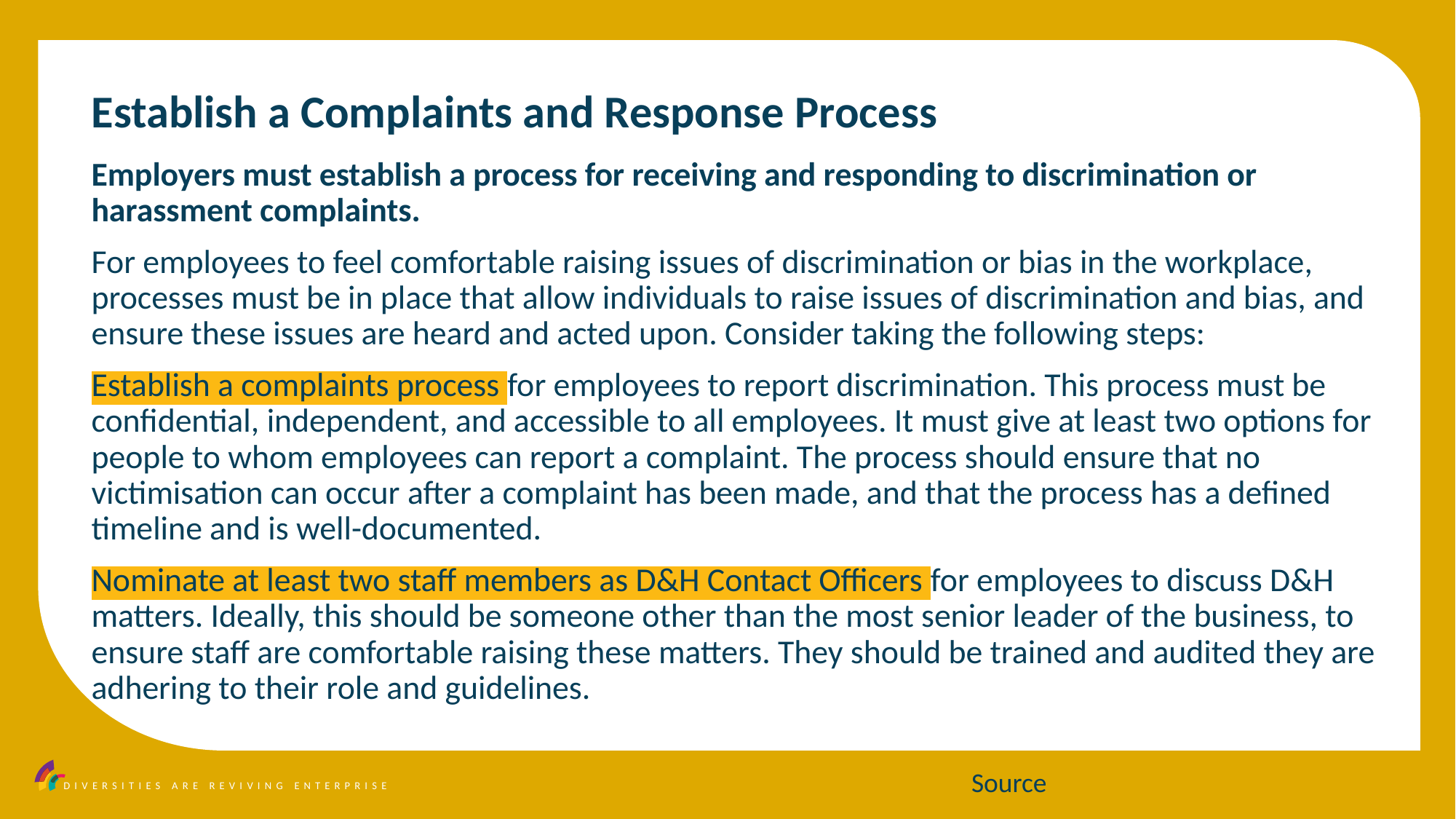

Establish a Complaints and Response Process
Employers must establish a process for receiving and responding to discrimination or harassment complaints.
For employees to feel comfortable raising issues of discrimination or bias in the workplace, processes must be in place that allow individuals to raise issues of discrimination and bias, and ensure these issues are heard and acted upon. Consider taking the following steps:
Establish a complaints process for employees to report discrimination. This process must be confidential, independent, and accessible to all employees. It must give at least two options for people to whom employees can report a complaint. The process should ensure that no victimisation can occur after a complaint has been made, and that the process has a defined timeline and is well-documented.
Nominate at least two staff members as D&H Contact Officers for employees to discuss D&H matters. Ideally, this should be someone other than the most senior leader of the business, to ensure staff are comfortable raising these matters. They should be trained and audited they are adhering to their role and guidelines.

Source